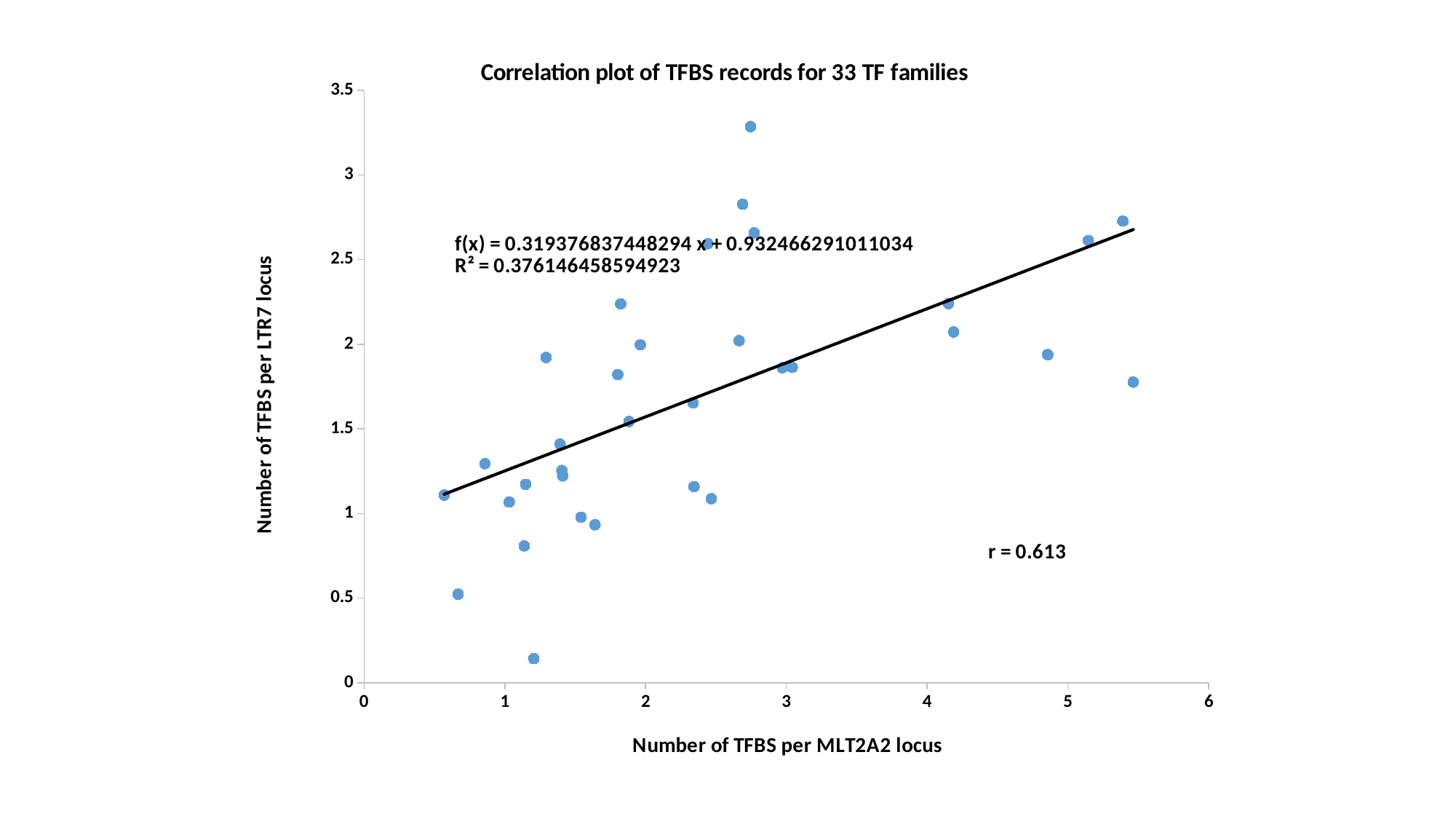

### Chart: Correlation plot of TFBS records for 33 TF families

| Category | TFBS per LTR7 locus |
|---|---|